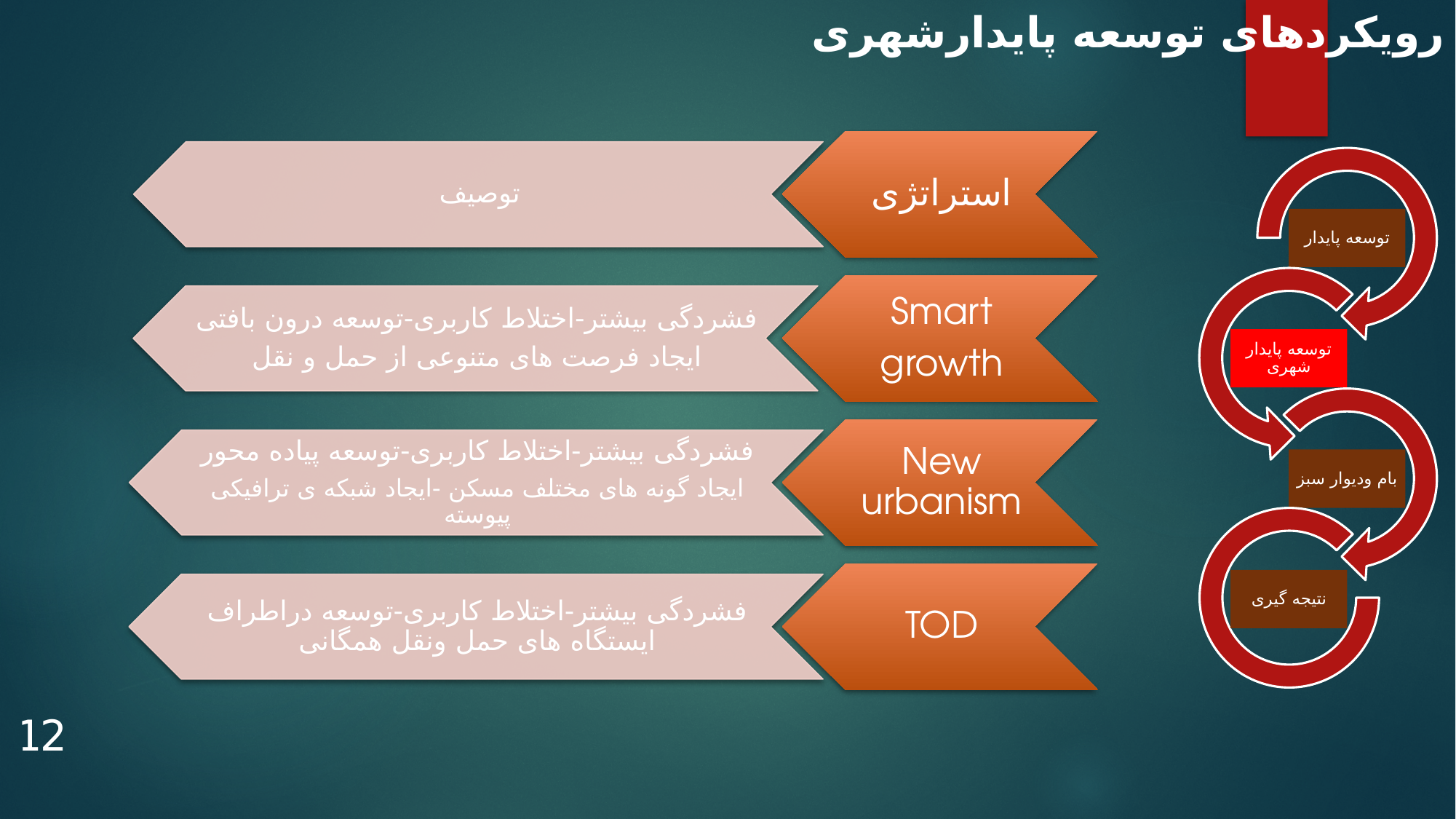

رویکردهای توسعه پایدارشهری
استراتژی
توصیف
Smart
growth
فشردگی بیشتر-اختلاط کاربری-توسعه درون بافتی
ایجاد فرصت های متنوعی از حمل و نقل
New urbanism
فشردگی بیشتر-اختلاط کاربری-توسعه پیاده محور
ایجاد گونه های مختلف مسکن -ایجاد شبکه ی ترافیکی پیوسته
TOD
فشردگی بیشتر-اختلاط کاربری-توسعه دراطراف ایستگاه های حمل ونقل همگانی
توسعه پایدار
توسعه پایدار شهری
بام ودیوار سبز
نتیجه گیری
12